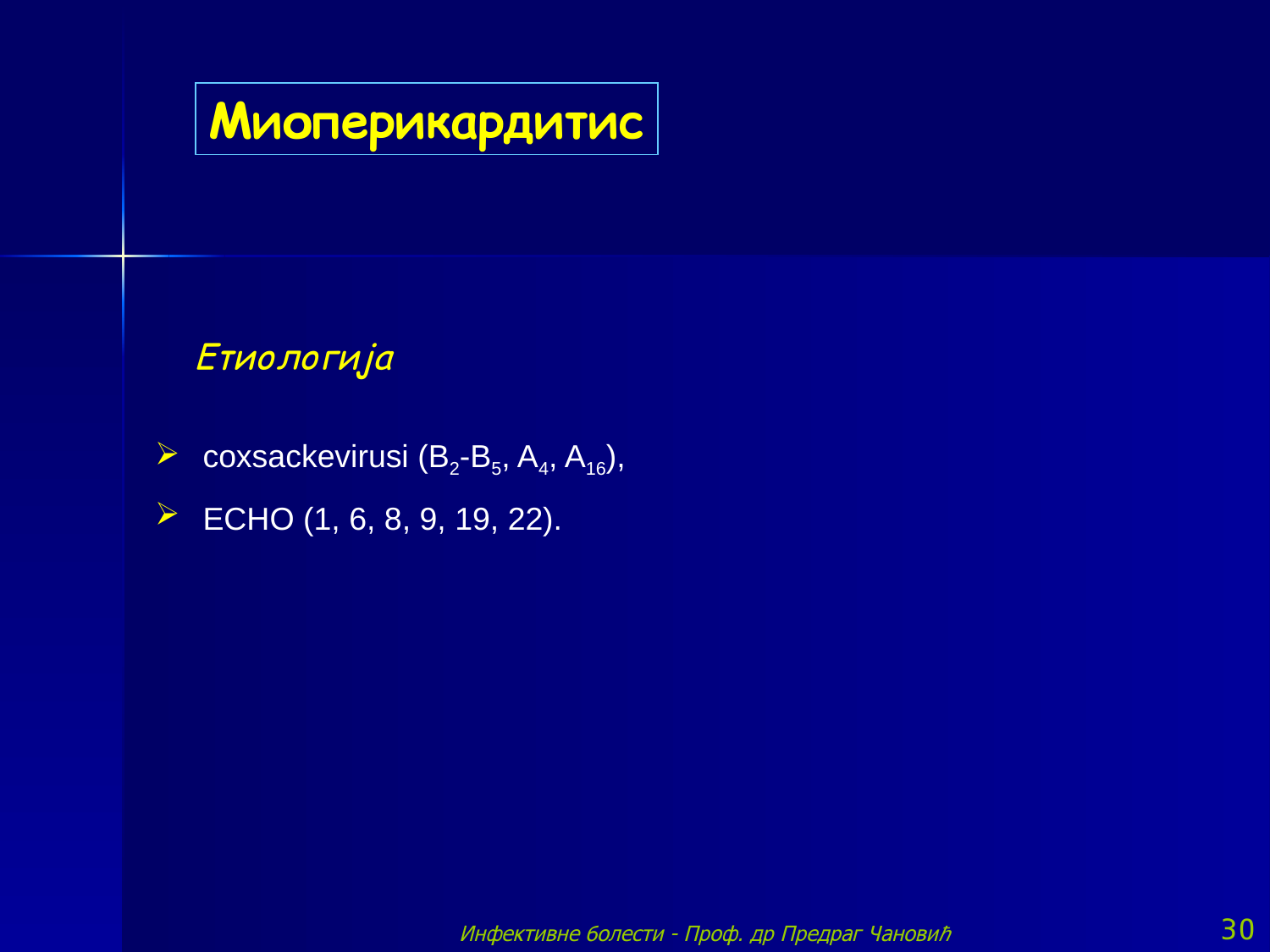

Миоперикардитис
Етиологија
  coxsackevirusi (B2-B5, A4, A16),
  ECHO (1, 6, 8, 9, 19, 22).
Инфективне болести - Проф. др Предраг Чановић
30